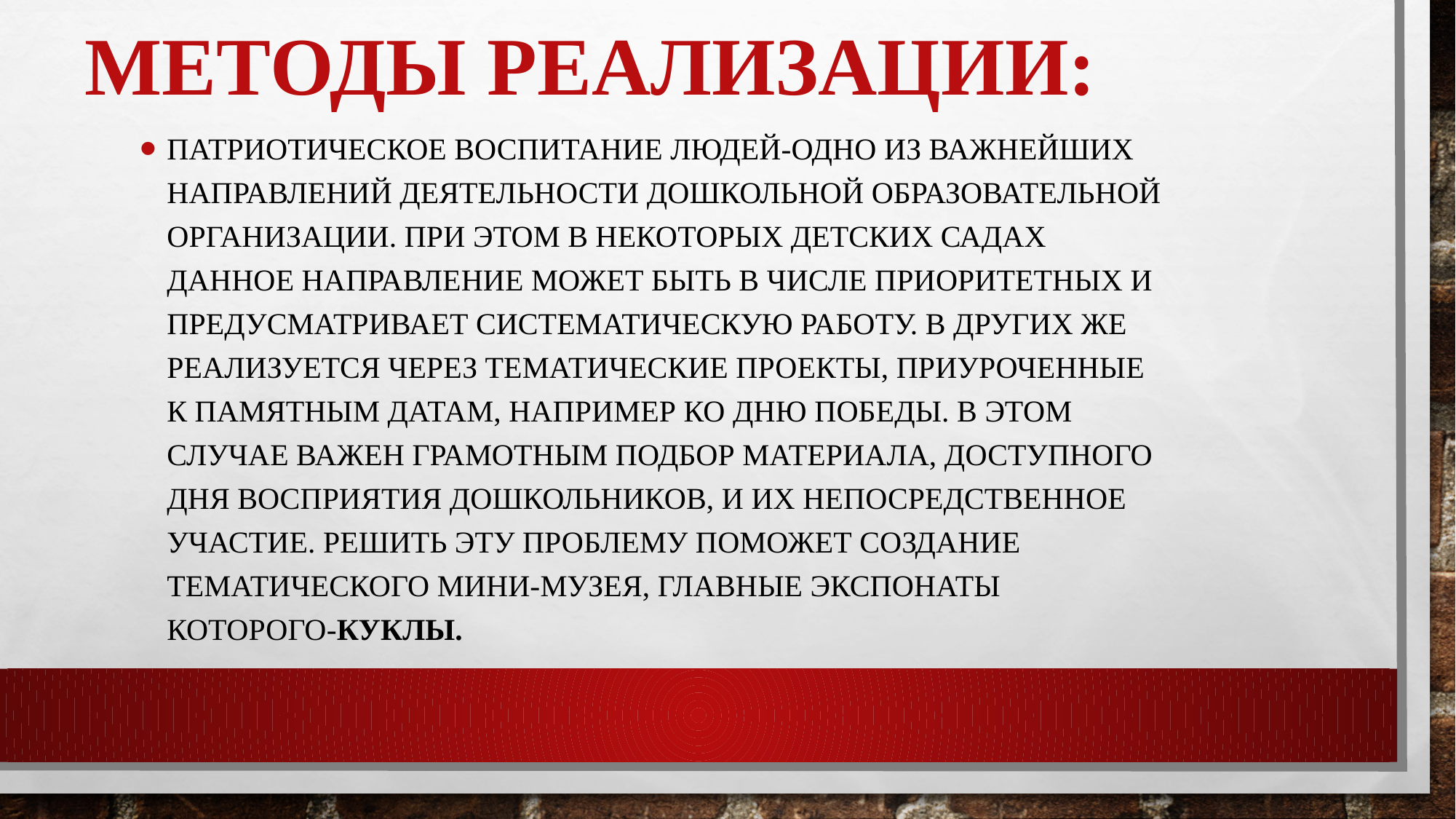

# Методы реализации:
Патриотическое воспитание людей-одно из важнейших направлений деятельности дошкольной образовательной организации. При этом в некоторых детских садах данное направление может быть в числе приоритетных и предусматривает систематическую работу. В других же реализуется через тематические проекты, приуроченные к памятным датам, например ко Дню Победы. В этом случае важен грамотным подбор материала, доступного дня восприятия дошкольников, и их непосредственное участие. Решить эту проблему поможет создание тематического мини-музея, главные экспонаты которого-куклы.